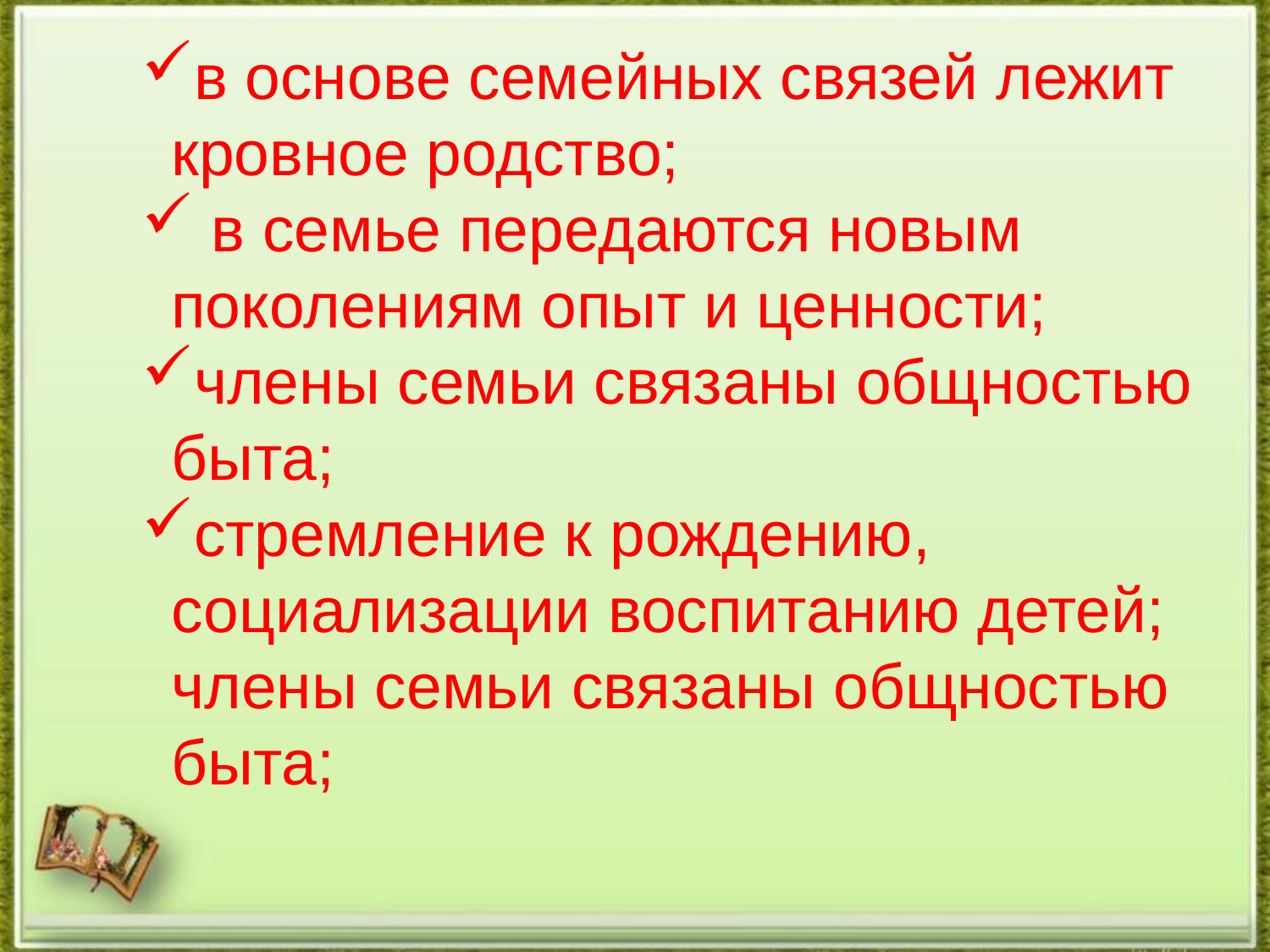

в основе семейных связей лежит кровное родство;
 в семье передаются новым поколениям опыт и ценности;
члены семьи связаны общностью быта;
стремление к рождению, социализации воспитанию детей; члены семьи связаны общностью быта;